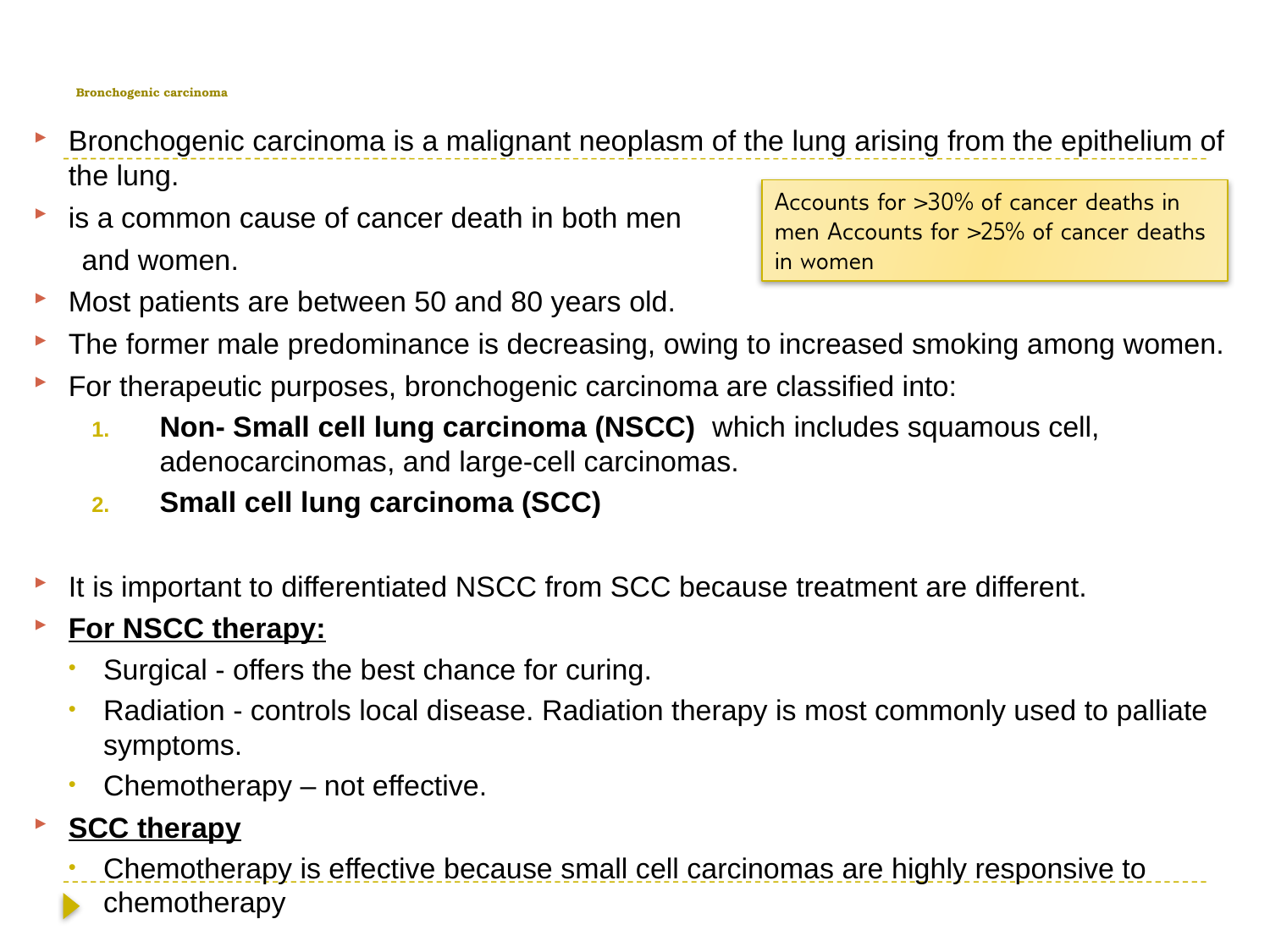

# Bronchogenic carcinoma
Bronchogenic carcinoma is a malignant neoplasm of the lung arising from the epithelium of the lung.
is a common cause of cancer death in both men
      and women.
Most patients are between 50 and 80 years old.
The former male predominance is decreasing, owing to increased smoking among women.
For therapeutic purposes, bronchogenic carcinoma are classified into:
Non- Small cell lung carcinoma (NSCC)  which includes squamous cell, adenocarcinomas, and large-cell carcinomas.
Small cell lung carcinoma (SCC)

It is important to differentiated NSCC from SCC because treatment are different.
For NSCC therapy:
Surgical - offers the best chance for curing.
Radiation - controls local disease. Radiation therapy is most commonly used to palliate symptoms.
Chemotherapy – not effective.
SCC therapy
Chemotherapy is effective because small cell carcinomas are highly responsive to chemotherapy

Accounts for >30% of cancer deaths in men Accounts for >25% of cancer deaths in women